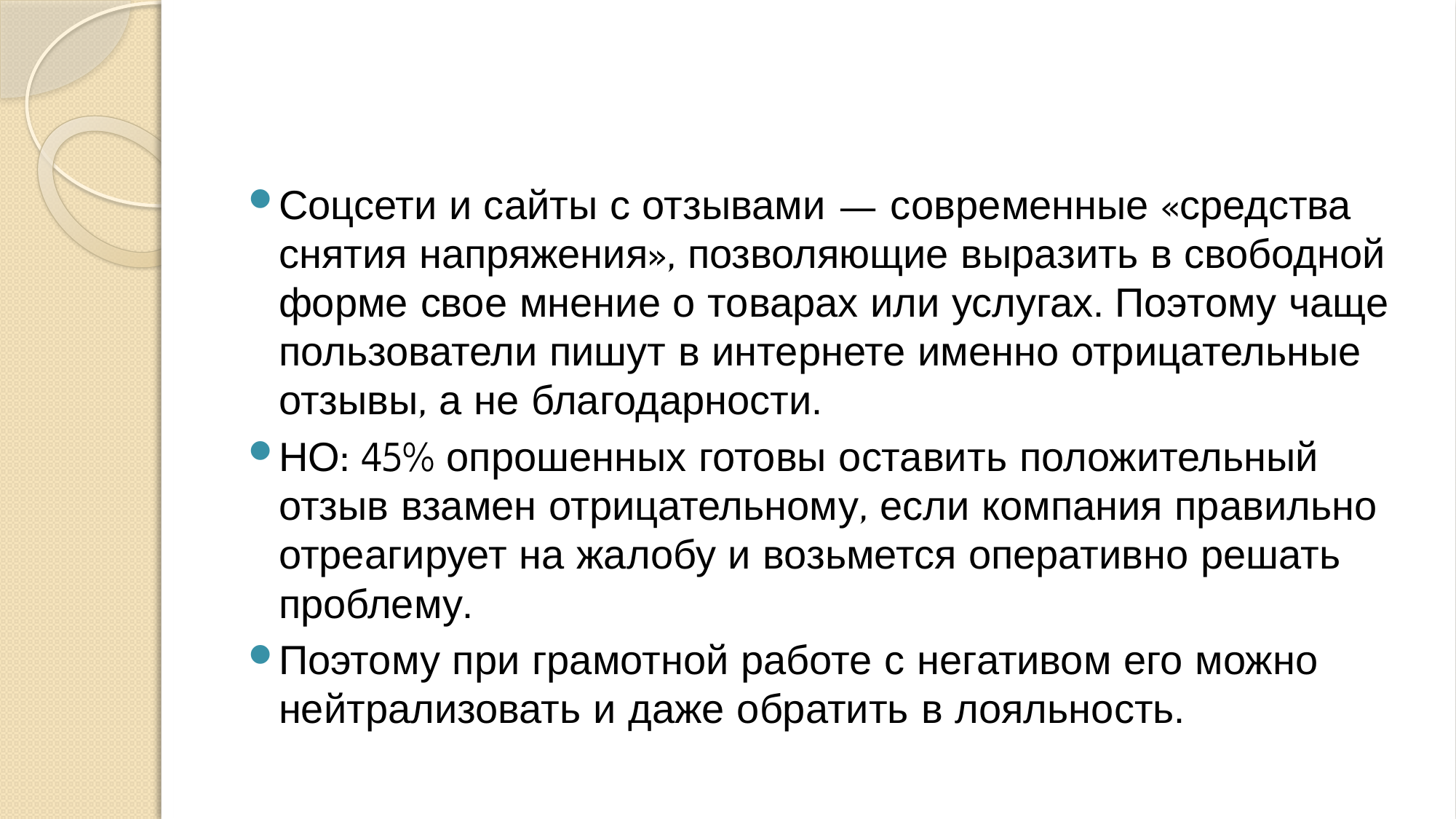

Соцсети и сайты с отзывами — современные «средства снятия напряжения», позволяющие выразить в свободной форме свое мнение о товарах или услугах. Поэтому чаще пользователи пишут в интернете именно отрицательные отзывы, а не благодарности.
НО: 45% опрошенных готовы оставить положительный отзыв взамен отрицательному, если компания правильно отреагирует на жалобу и возьмется оперативно решать проблему.
Поэтому при грамотной работе с негативом его можно нейтрализовать и даже обратить в лояльность.